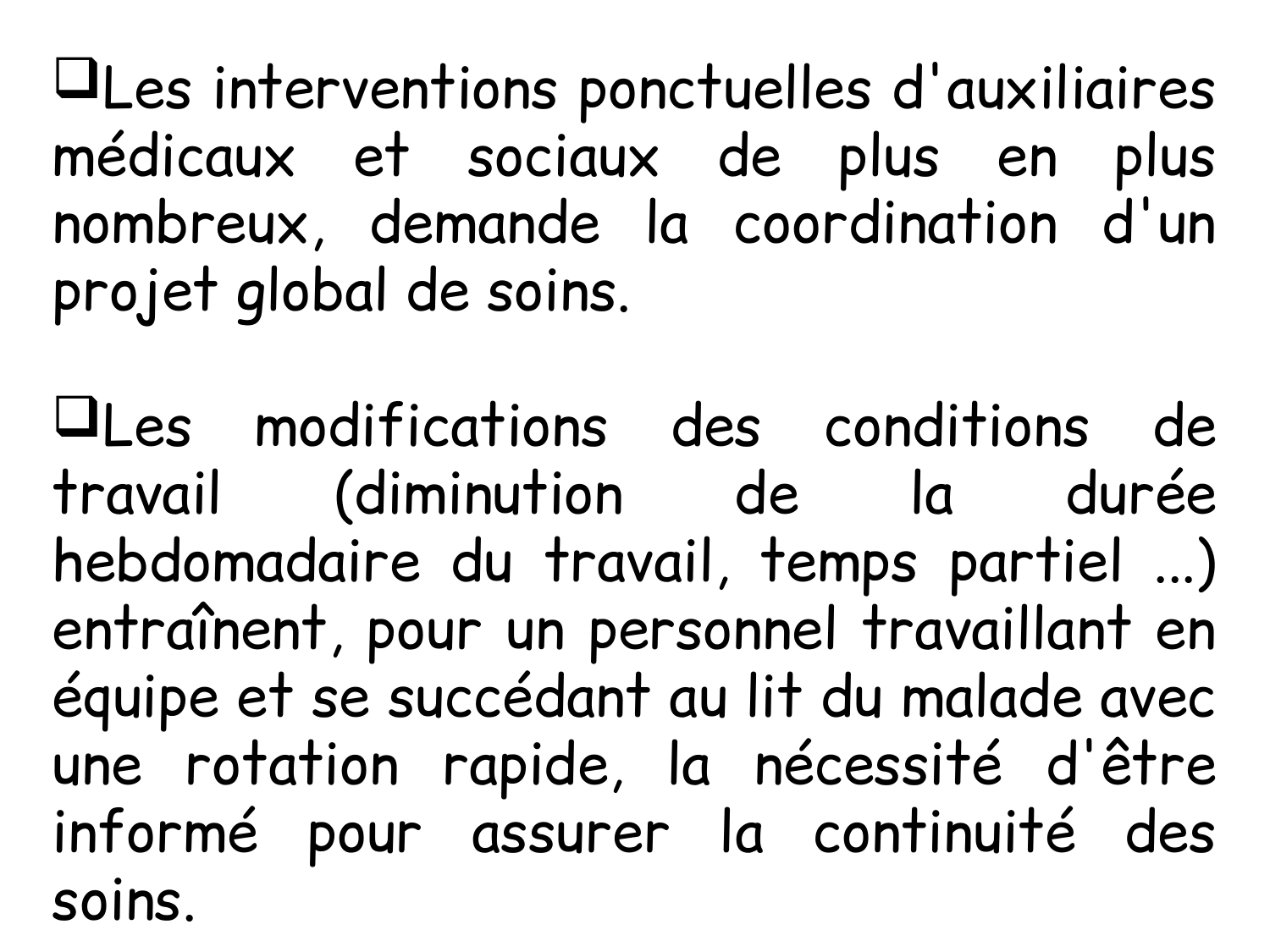

Les interventions ponctuelles d'auxiliaires médicaux et sociaux de plus en plus nombreux, demande la coordination d'un projet global de soins.

Les modifications des conditions de travail (diminution de la durée hebdomadaire du travail, temps partiel ...) entraînent, pour un personnel travaillant en équipe et se succédant au lit du malade avec une rotation rapide, la nécessité d'être informé pour assurer la continuité des soins.